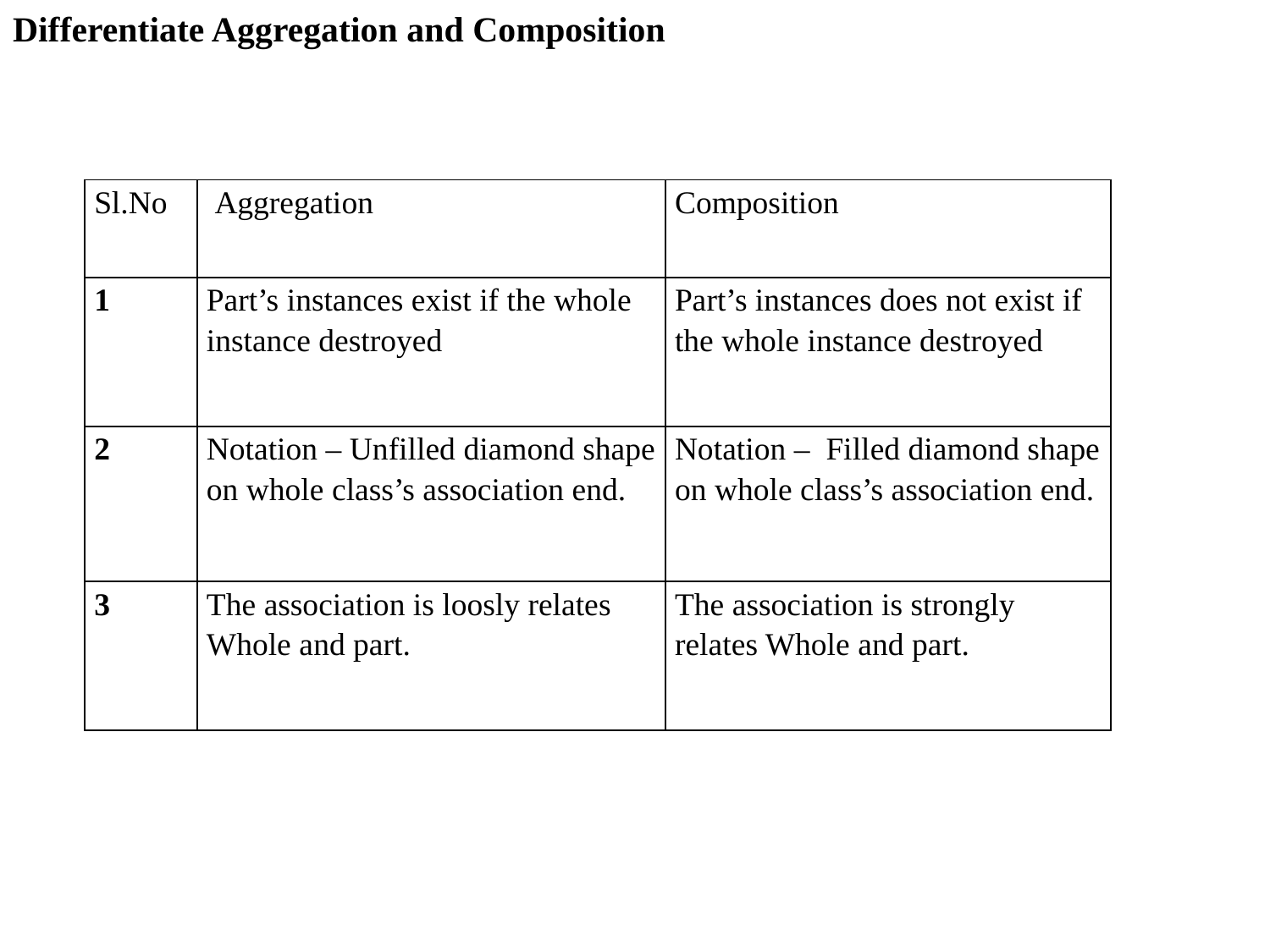

Differentiate Aggregation and Composition
| Sl.No | Aggregation | Composition |
| --- | --- | --- |
| 1 | Part’s instances exist if the whole instance destroyed | Part’s instances does not exist if the whole instance destroyed |
| 2 | Notation – Unfilled diamond shape on whole class’s association end. | Notation – Filled diamond shape on whole class’s association end. |
| 3 | The association is loosly relates Whole and part. | The association is strongly relates Whole and part. |